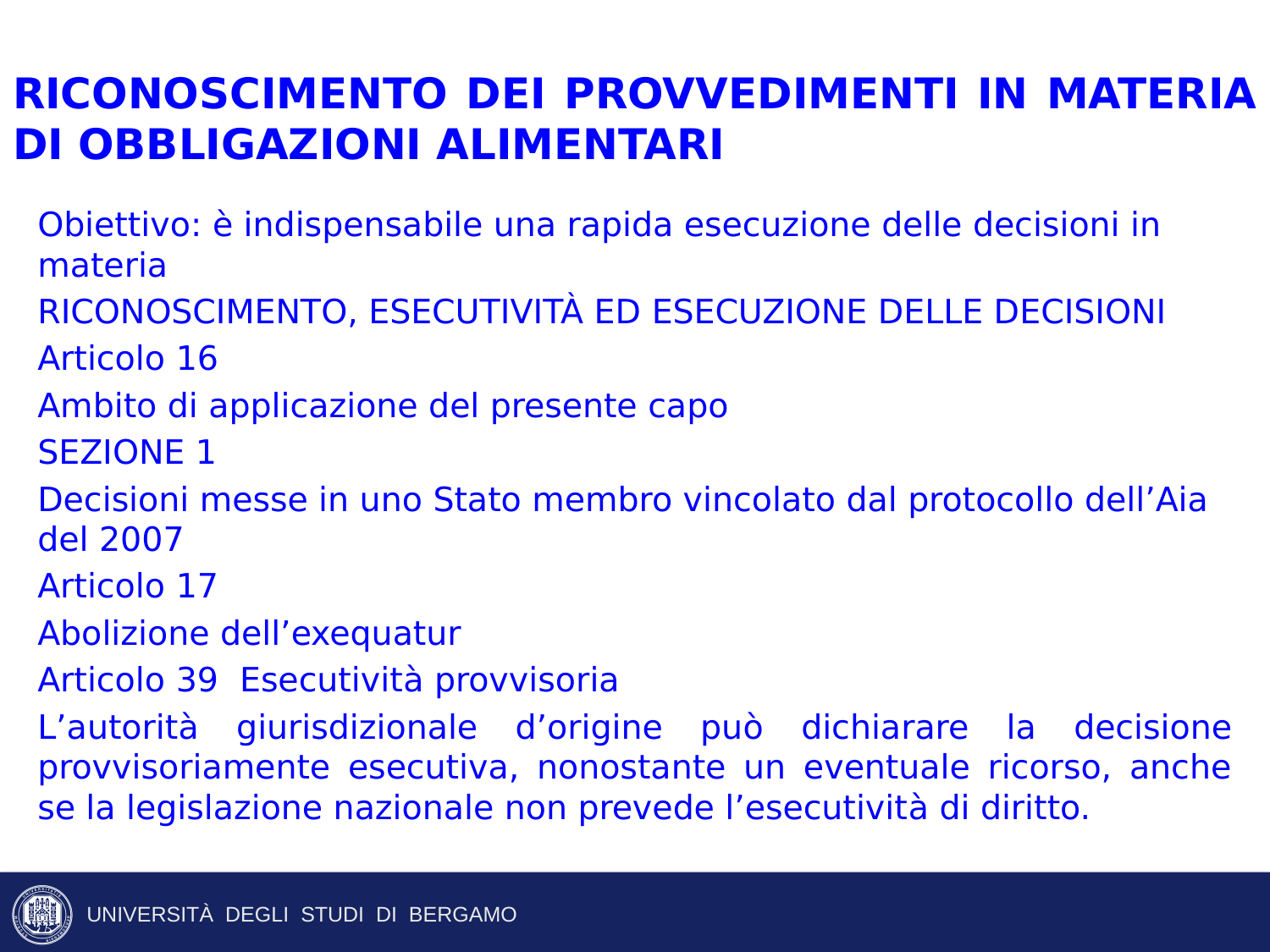

# RICONOSCIMENTO DEI PROVVEDIMENTI IN MATERIA DI OBBLIGAZIONI ALIMENTARI
Obiettivo: è indispensabile una rapida esecuzione delle decisioni in materia
RICONOSCIMENTO, ESECUTIVITÀ ED ESECUZIONE DELLE DECISIONI
Articolo 16
Ambito di applicazione del presente capo
SEZIONE 1
Decisioni messe in uno Stato membro vincolato dal protocollo dell’Aia del 2007
Articolo 17
Abolizione dell’exequatur
Articolo 39  Esecutività provvisoria
L’autorità giurisdizionale d’origine può dichiarare la decisione provvisoriamente esecutiva, nonostante un eventuale ricorso, anche se la legislazione nazionale non prevede l’esecutività di diritto.